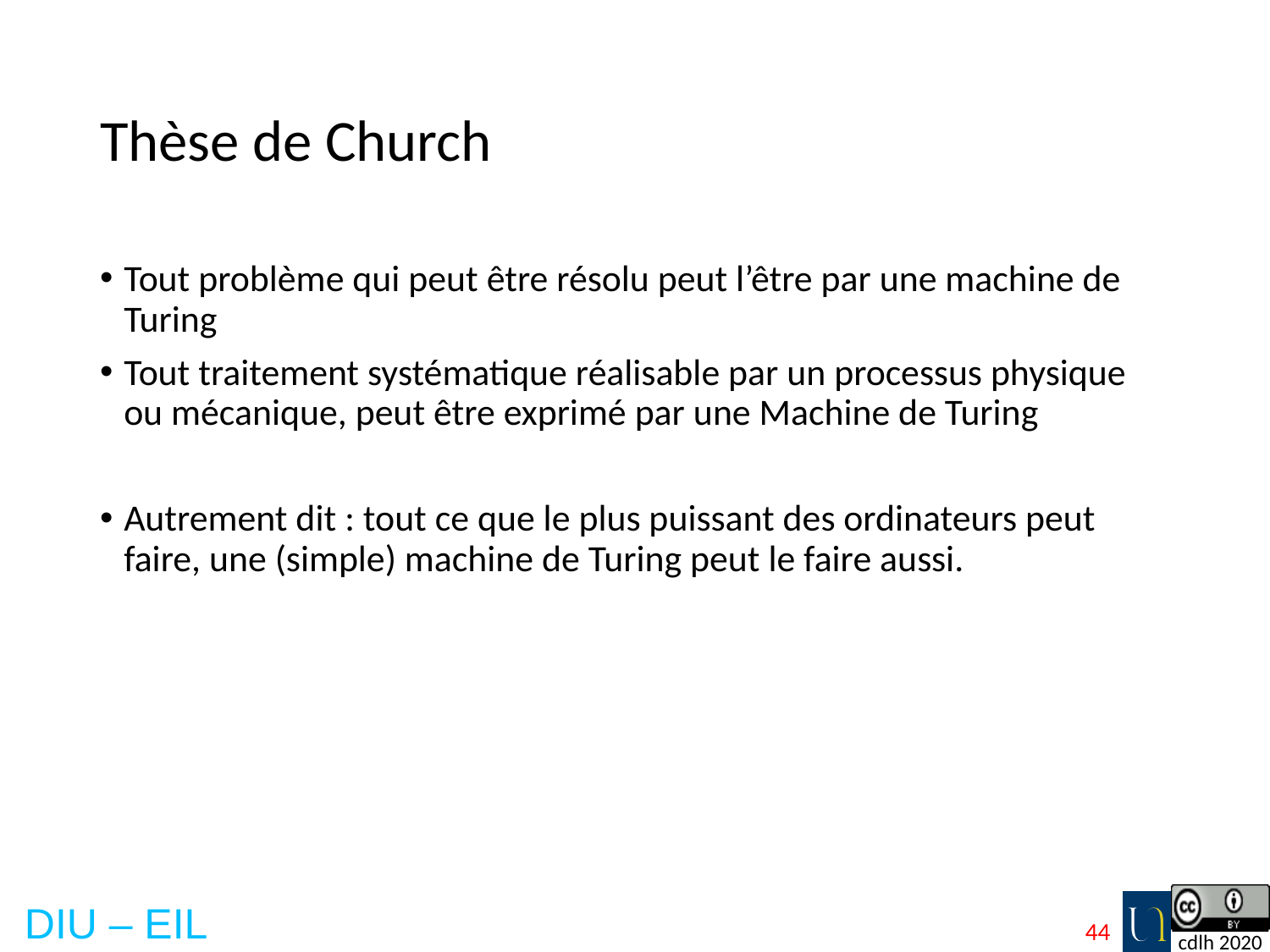

# Thèse de Church
Tout problème qui peut être résolu peut l’être par une machine de Turing
Tout traitement systématique réalisable par un processus physique ou mécanique, peut être exprimé par une Machine de Turing

Autrement dit : tout ce que le plus puissant des ordinateurs peut faire, une (simple) machine de Turing peut le faire aussi.
44